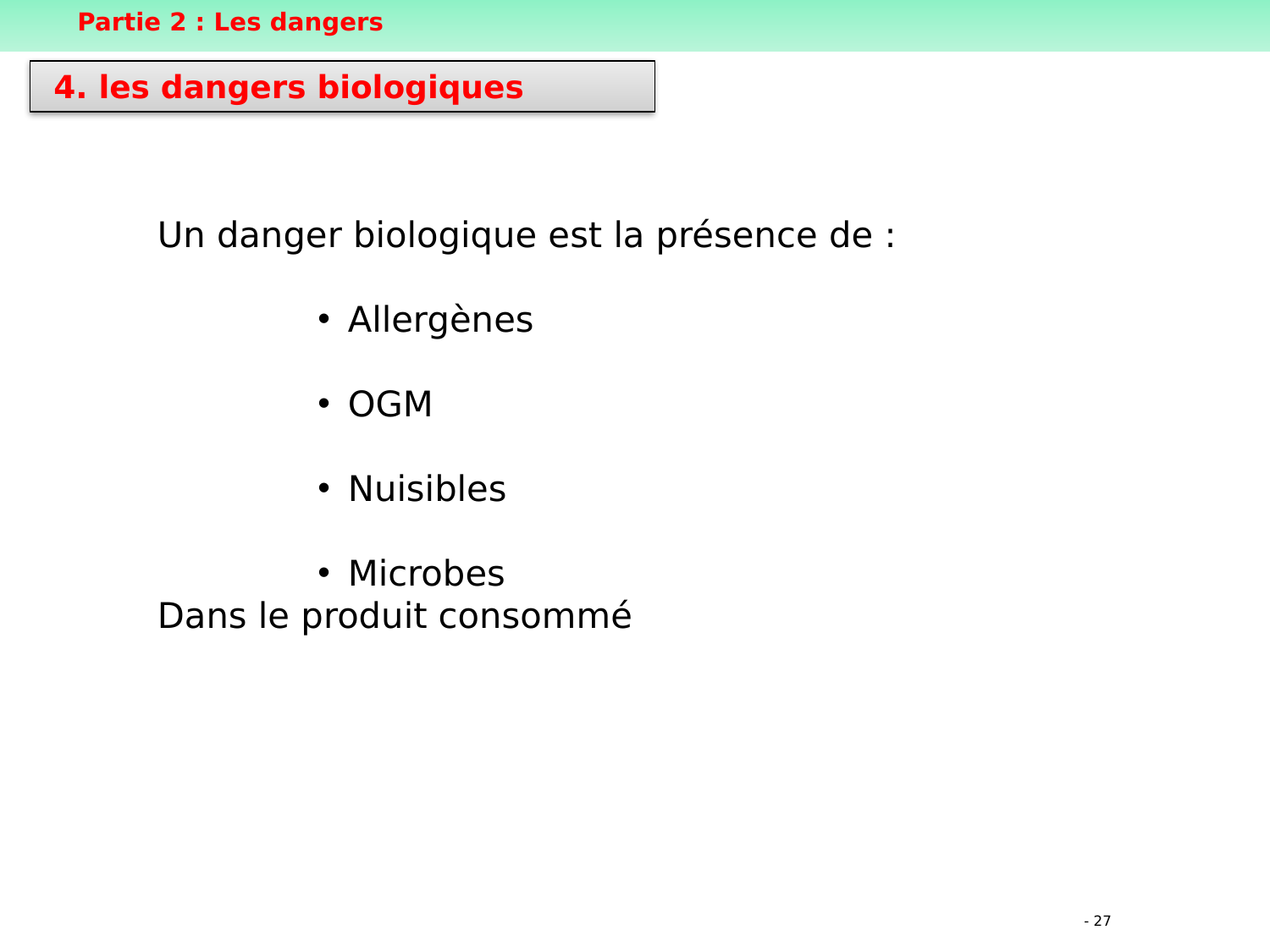

Partie 2 : Les dangers
 4. les dangers biologiques
Un danger biologique est la présence de :
Allergènes
OGM
Nuisibles
Microbes
Dans le produit consommé